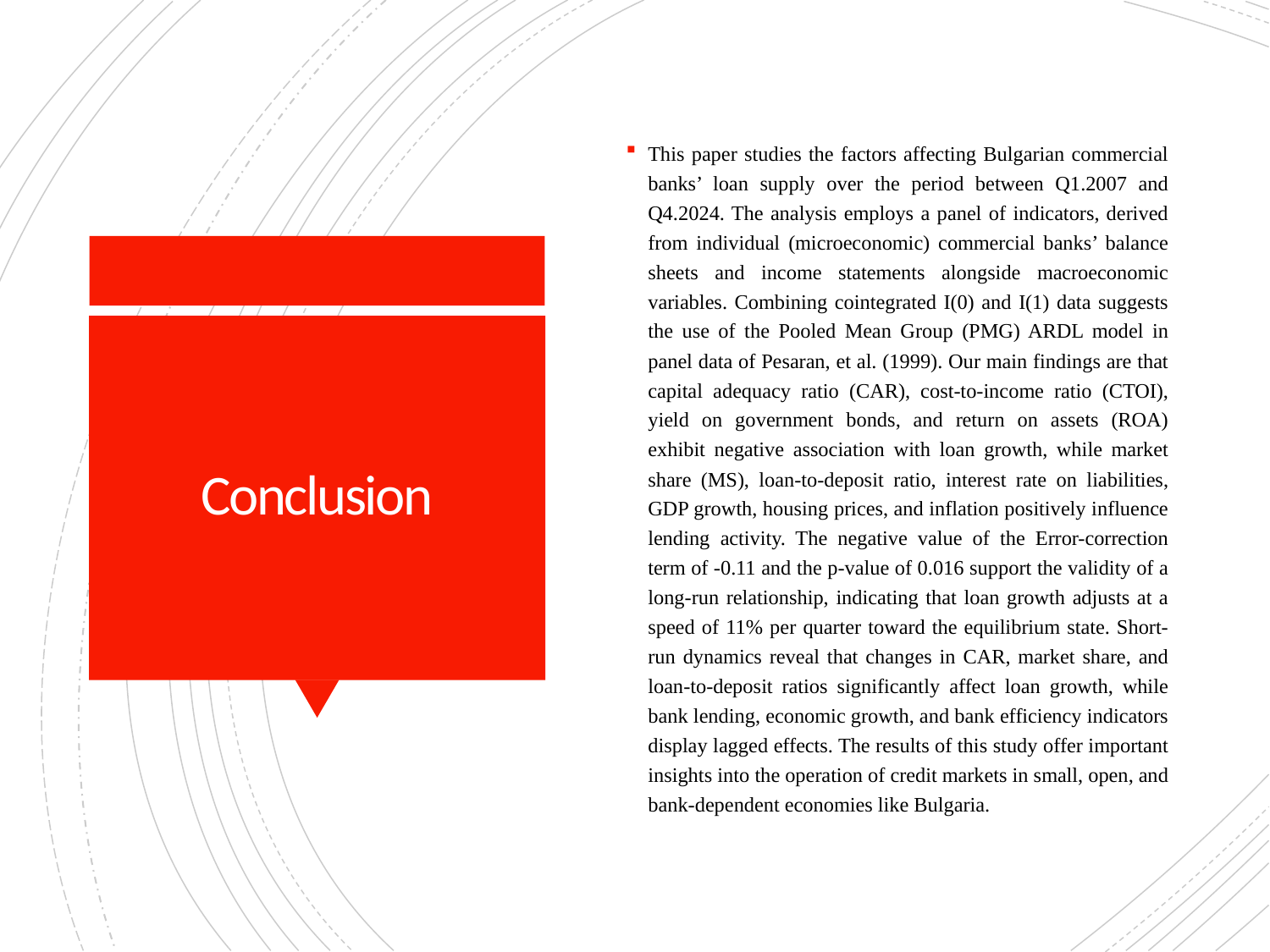

This paper studies the factors affecting Bulgarian commercial banks’ loan supply over the period between Q1.2007 and Q4.2024. The analysis employs a panel of indicators, derived from individual (microeconomic) commercial banks’ balance sheets and income statements alongside macroeconomic variables. Combining cointegrated I(0) and I(1) data suggests the use of the Pooled Mean Group (PMG) ARDL model in panel data of Pesaran, et al. (1999). Our main findings are that capital adequacy ratio (CAR), cost-to-income ratio (CTOI), yield on government bonds, and return on assets (ROA) exhibit negative association with loan growth, while market share (MS), loan-to-deposit ratio, interest rate on liabilities, GDP growth, housing prices, and inflation positively influence lending activity. The negative value of the Error-correction term of -0.11 and the p-value of 0.016 support the validity of a long-run relationship, indicating that loan growth adjusts at a speed of 11% per quarter toward the equilibrium state. Short-run dynamics reveal that changes in CAR, market share, and loan-to-deposit ratios significantly affect loan growth, while bank lending, economic growth, and bank efficiency indicators display lagged effects. The results of this study offer important insights into the operation of credit markets in small, open, and bank-dependent economies like Bulgaria.
# Conclusion